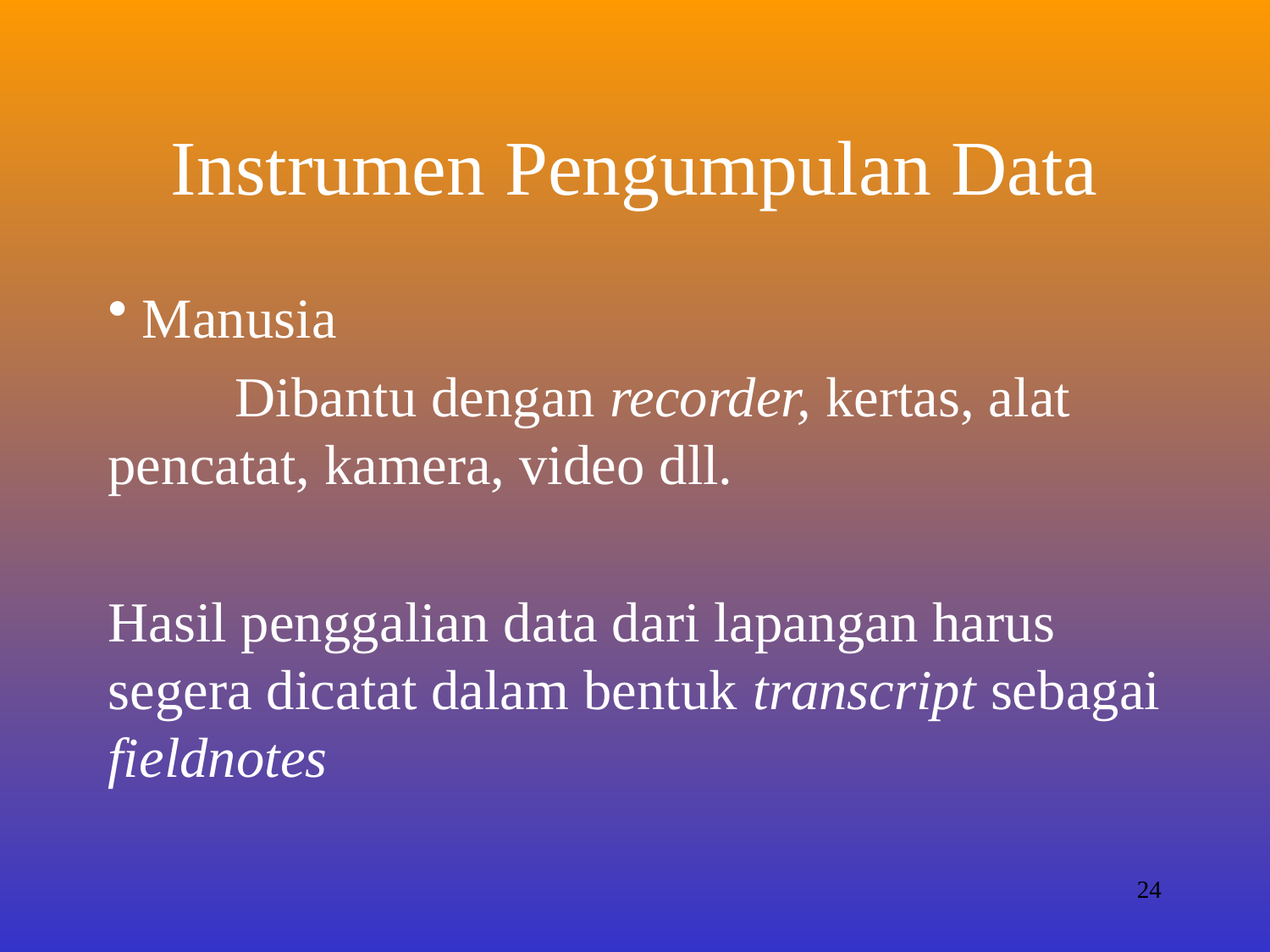

# Instrumen Pengumpulan Data
 Manusia
	Dibantu dengan recorder, kertas, alat 	pencatat, kamera, video dll.

Hasil penggalian data dari lapangan harus segera dicatat dalam bentuk transcript sebagai fieldnotes
24